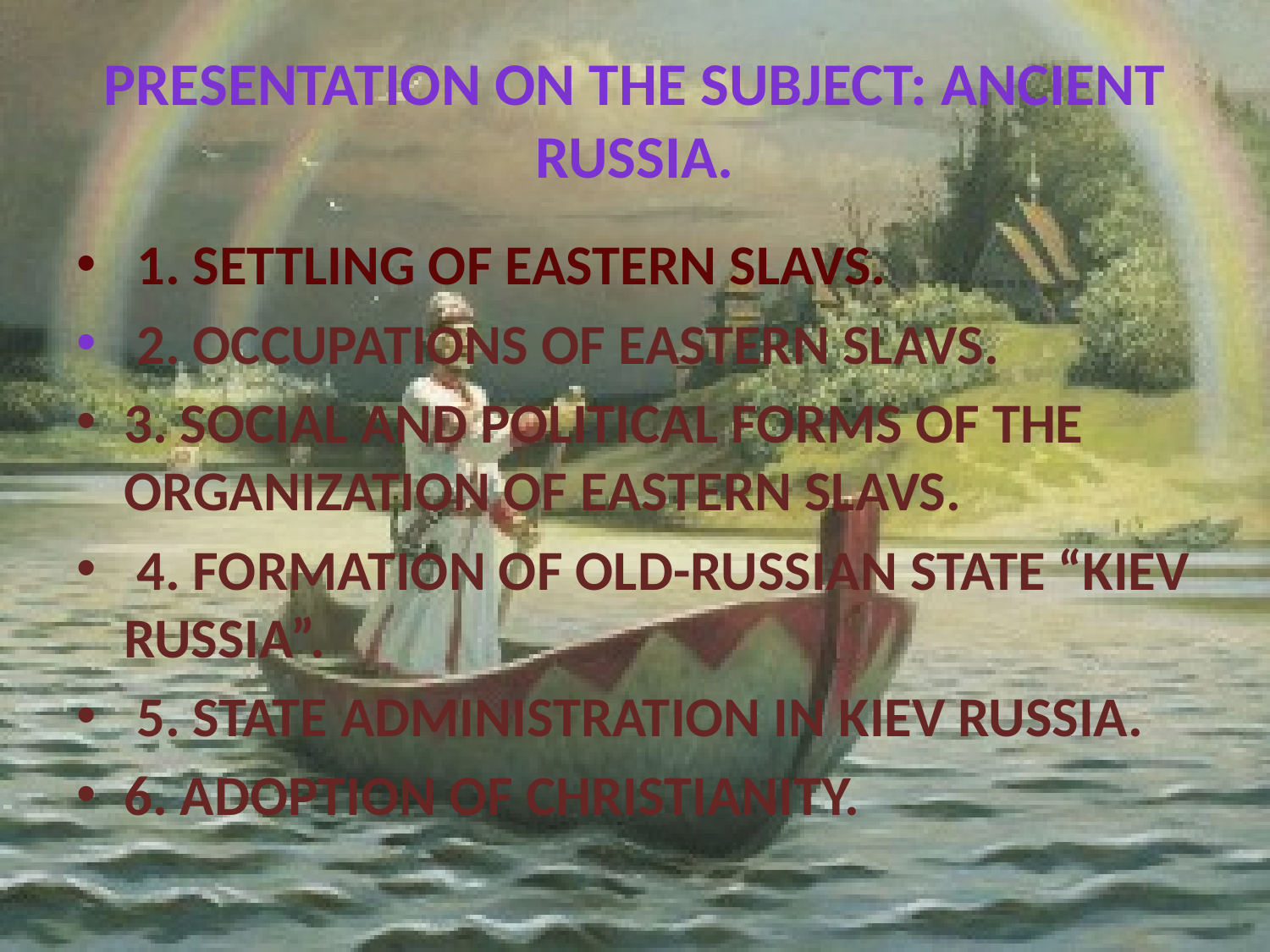

# Presentation on the subject: ancient Russia.
 1. Settling of eastern Slavs.
 2. Occupations of eastern Slavs.
3. Social and political forms of the organization of eastern Slavs.
 4. Formation of Old-Russian state “Kiev Russia”.
 5. State administration in Kiev Russia.
6. Adoption of Christianity.